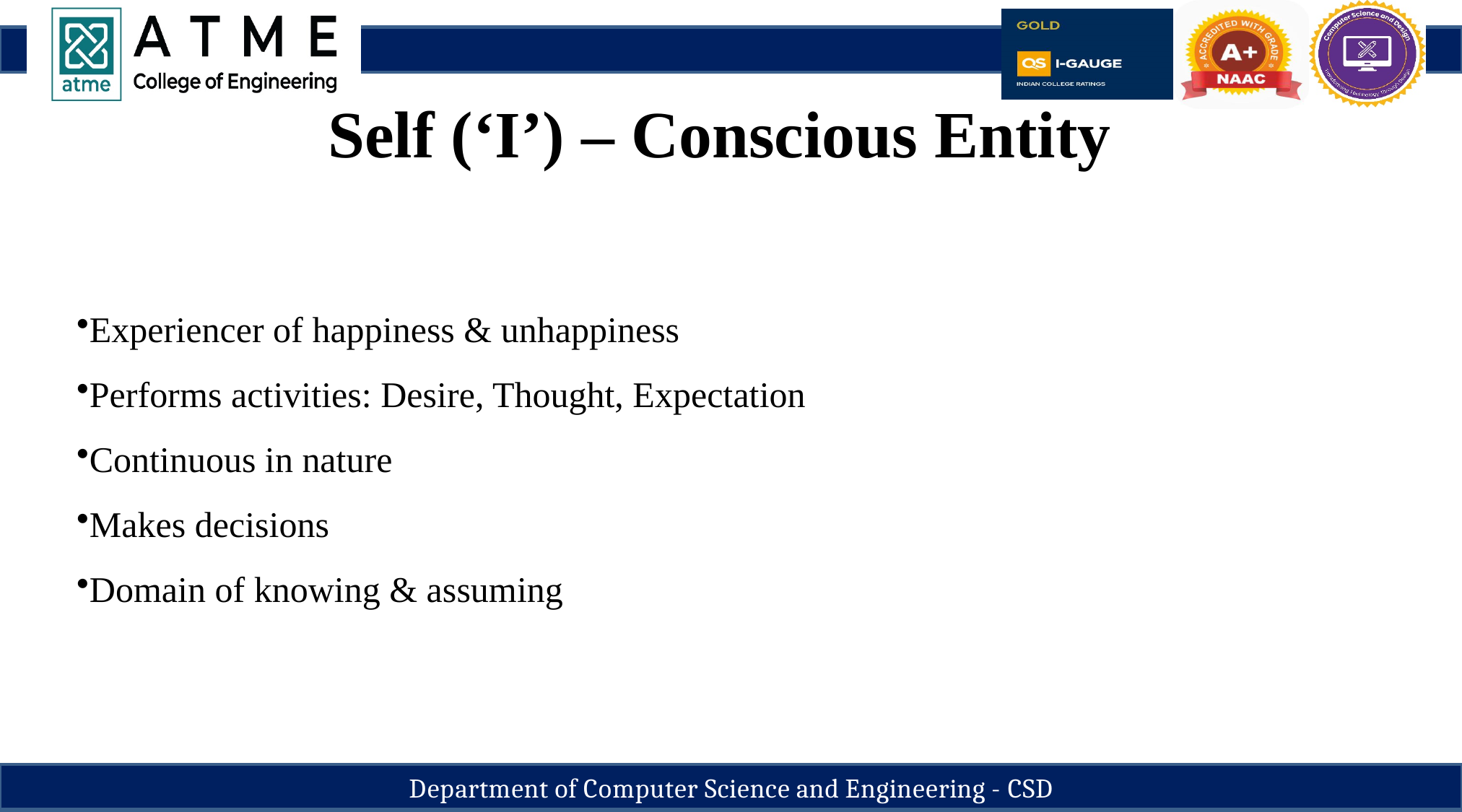

Self (‘I’) – Conscious Entity

Experiencer of happiness & unhappiness
Performs activities: Desire, Thought, Expectation
Continuous in nature
Makes decisions
Domain of knowing & assuming
Department of Computer Science and Engineering - CSD